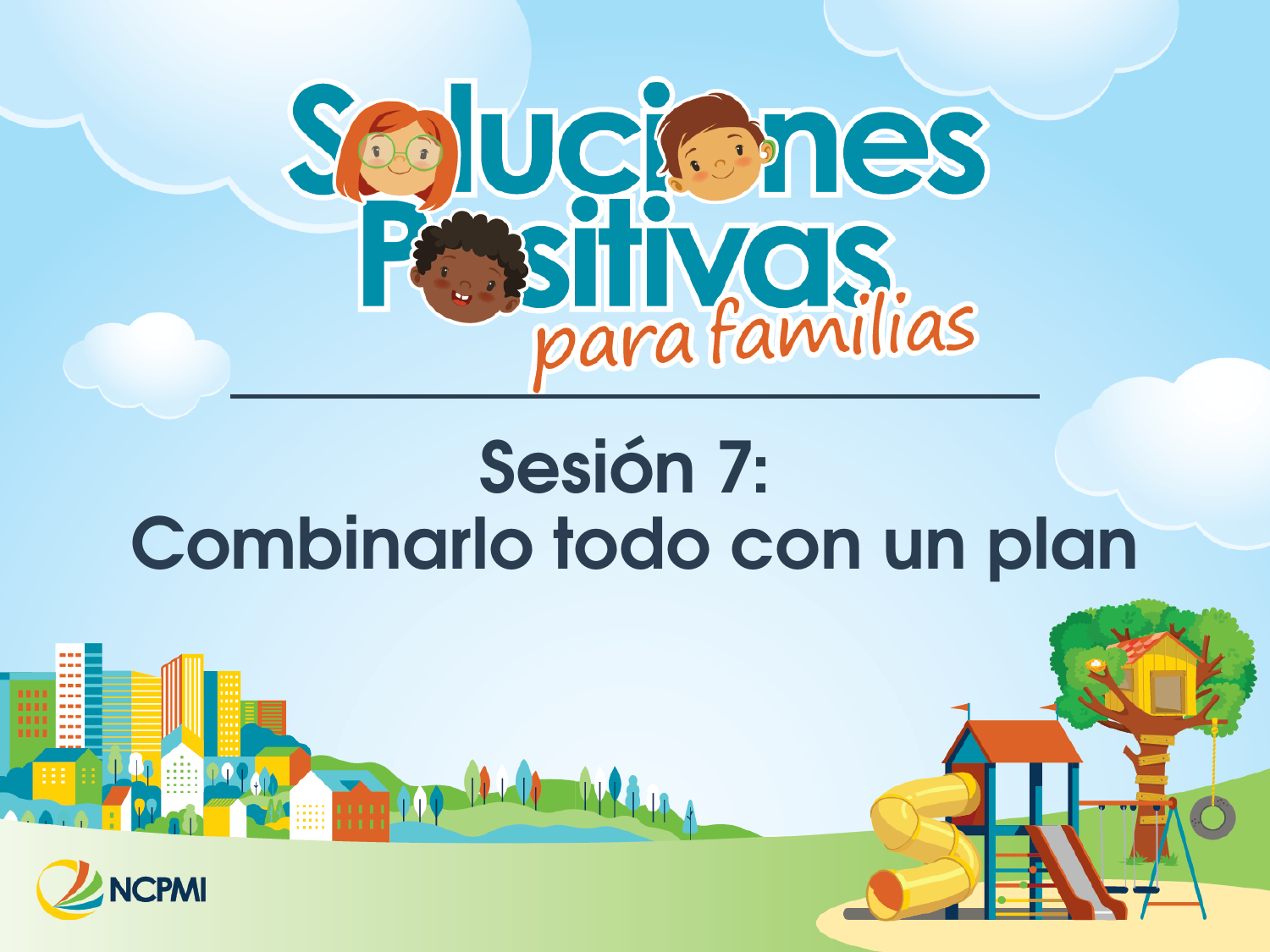

# Sesión 7: Combinarlo todo con un plan